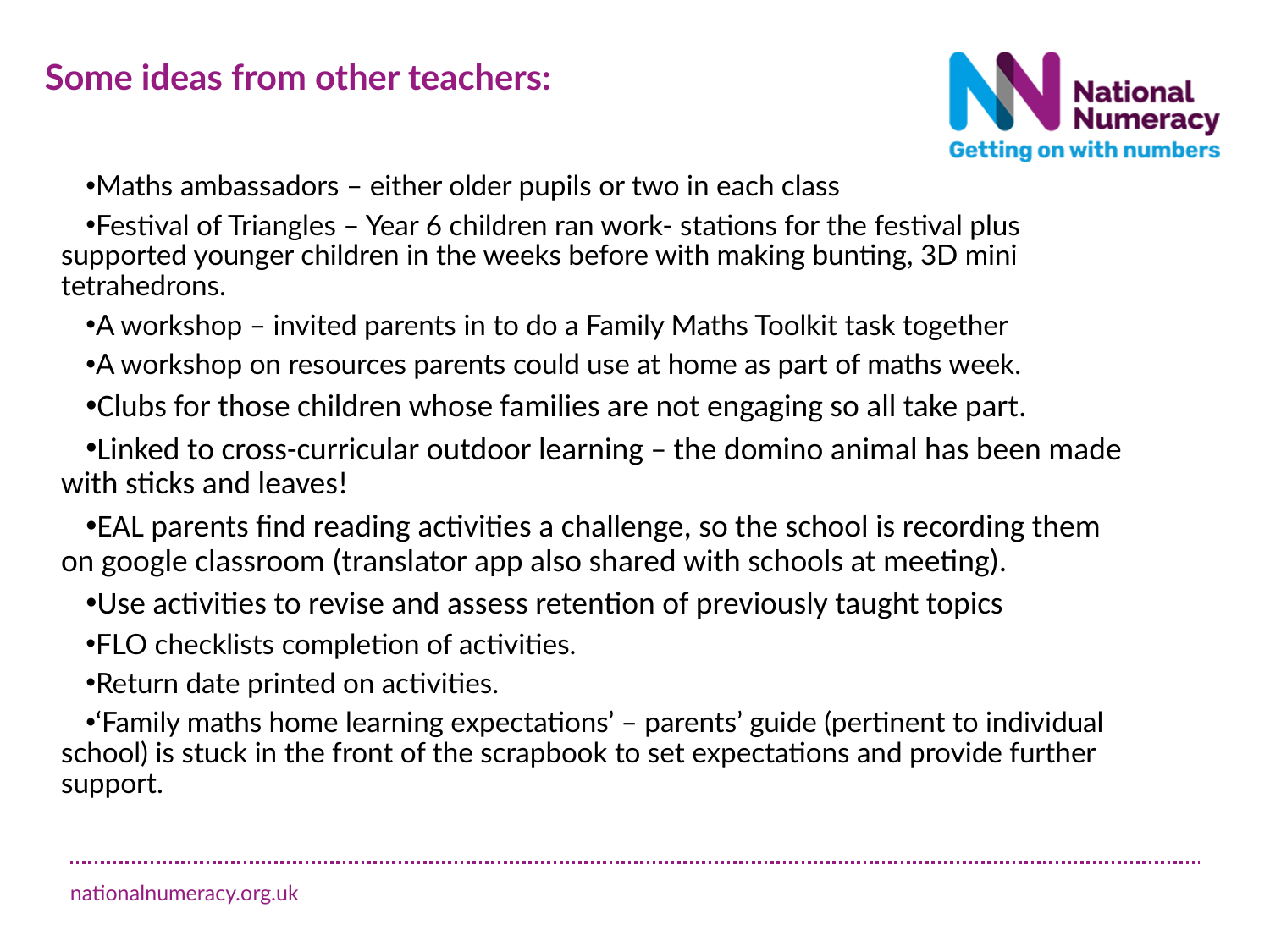

Some ideas from other teachers:
Maths ambassadors – either older pupils or two in each class
Festival of Triangles – Year 6 children ran work- stations for the festival plus supported younger children in the weeks before with making bunting, 3D mini tetrahedrons.
A workshop – invited parents in to do a Family Maths Toolkit task together
A workshop on resources parents could use at home as part of maths week.
Clubs for those children whose families are not engaging so all take part.
Linked to cross-curricular outdoor learning – the domino animal has been made with sticks and leaves!
EAL parents find reading activities a challenge, so the school is recording them on google classroom (translator app also shared with schools at meeting).
Use activities to revise and assess retention of previously taught topics
FLO checklists completion of activities.
Return date printed on activities.
‘Family maths home learning expectations’ – parents’ guide (pertinent to individual school) is stuck in the front of the scrapbook to set expectations and provide further support.